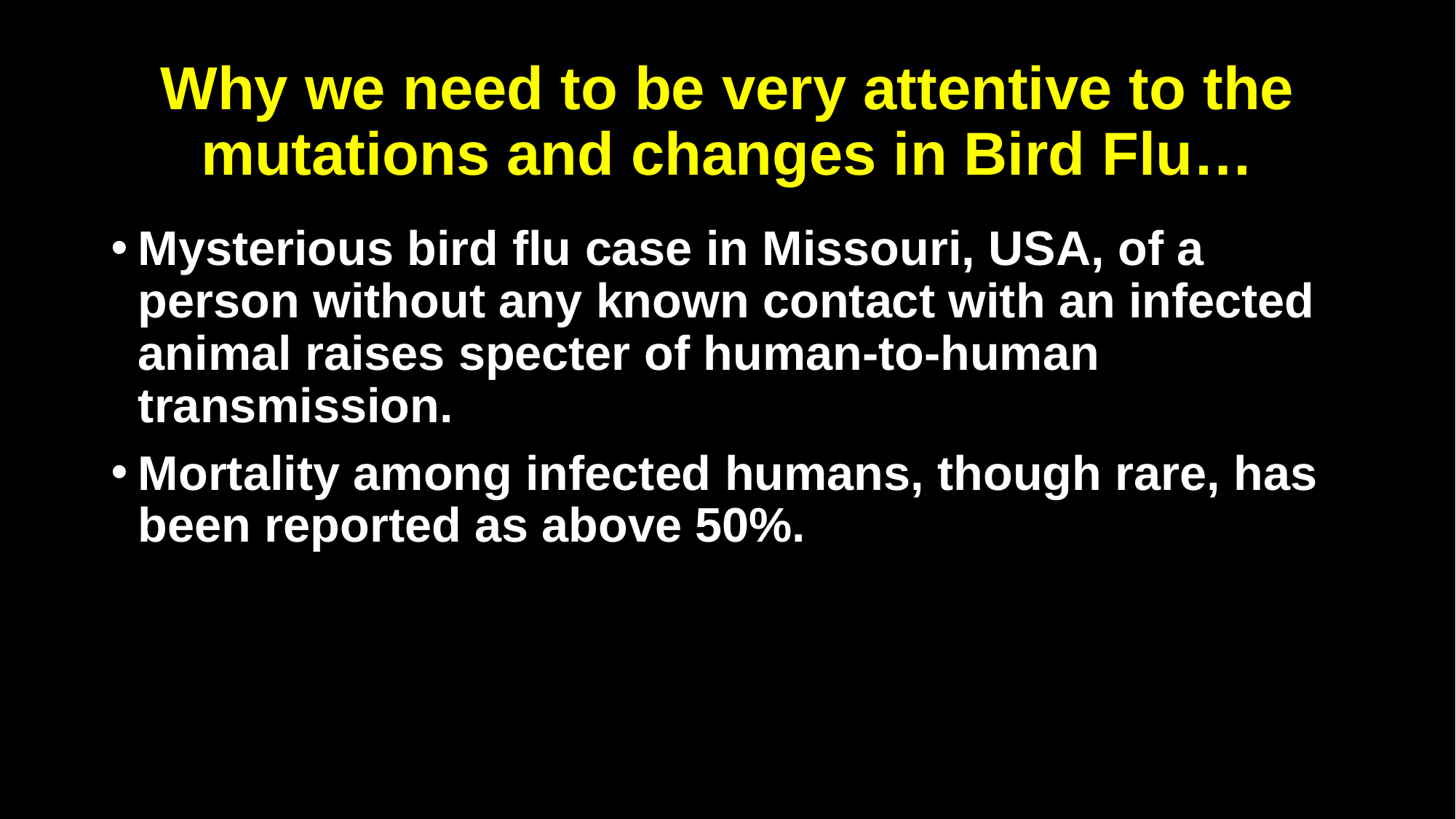

# Why we need to be very attentive to the mutations and changes in Bird Flu…
Mysterious bird flu case in Missouri, USA, of a person without any known contact with an infected animal raises specter of human-to-human transmission.
Mortality among infected humans, though rare, has been reported as above 50%.